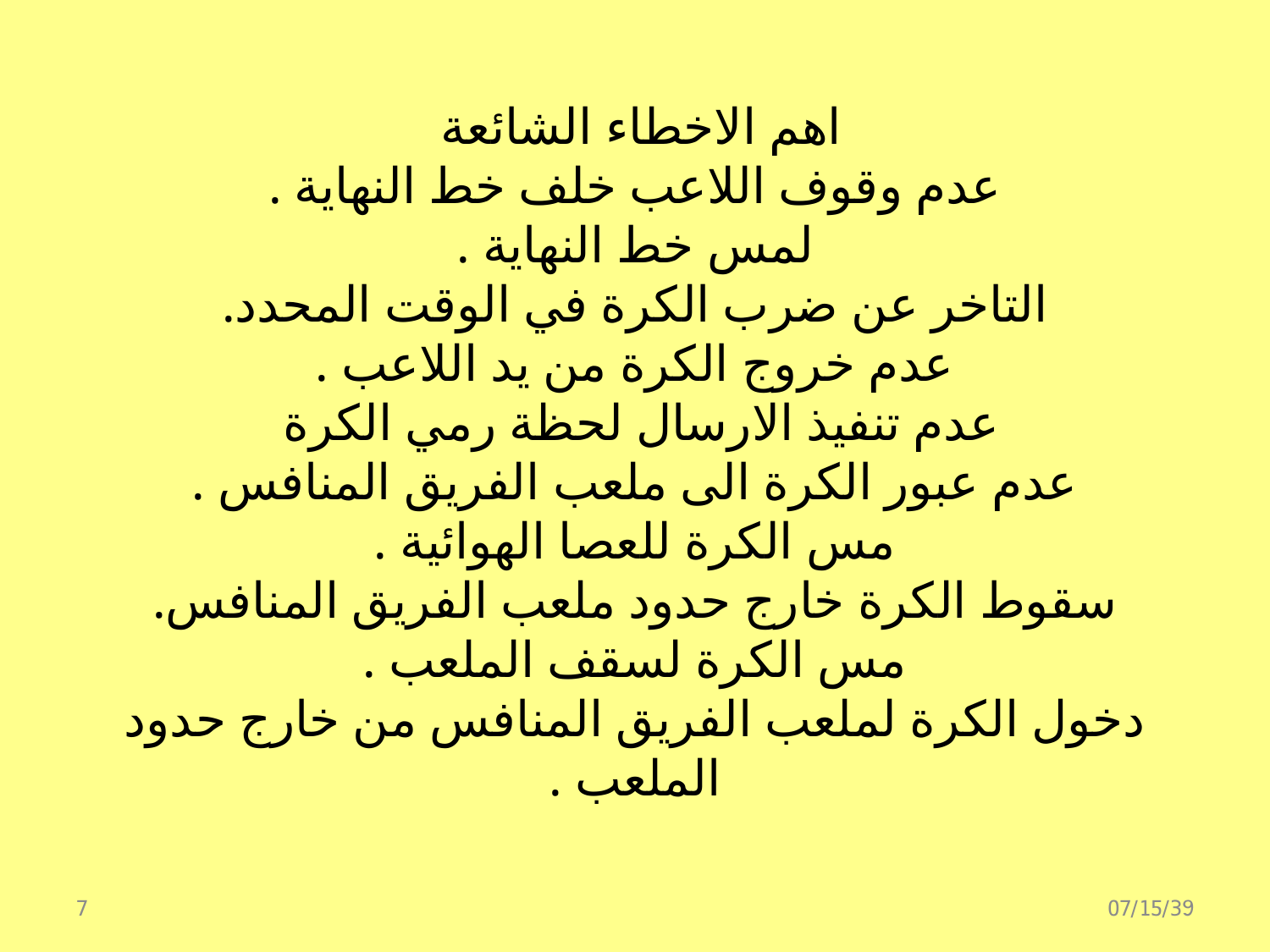

# اهم الاخطاء الشائعة عدم وقوف اللاعب خلف خط النهاية . لمس خط النهاية . التاخر عن ضرب الكرة في الوقت المحدد. عدم خروج الكرة من يد اللاعب . عدم تنفيذ الارسال لحظة رمي الكرة عدم عبور الكرة الى ملعب الفريق المنافس . مس الكرة للعصا الهوائية . سقوط الكرة خارج حدود ملعب الفريق المنافس. مس الكرة لسقف الملعب . دخول الكرة لملعب الفريق المنافس من خارج حدود الملعب .
7
07/15/39